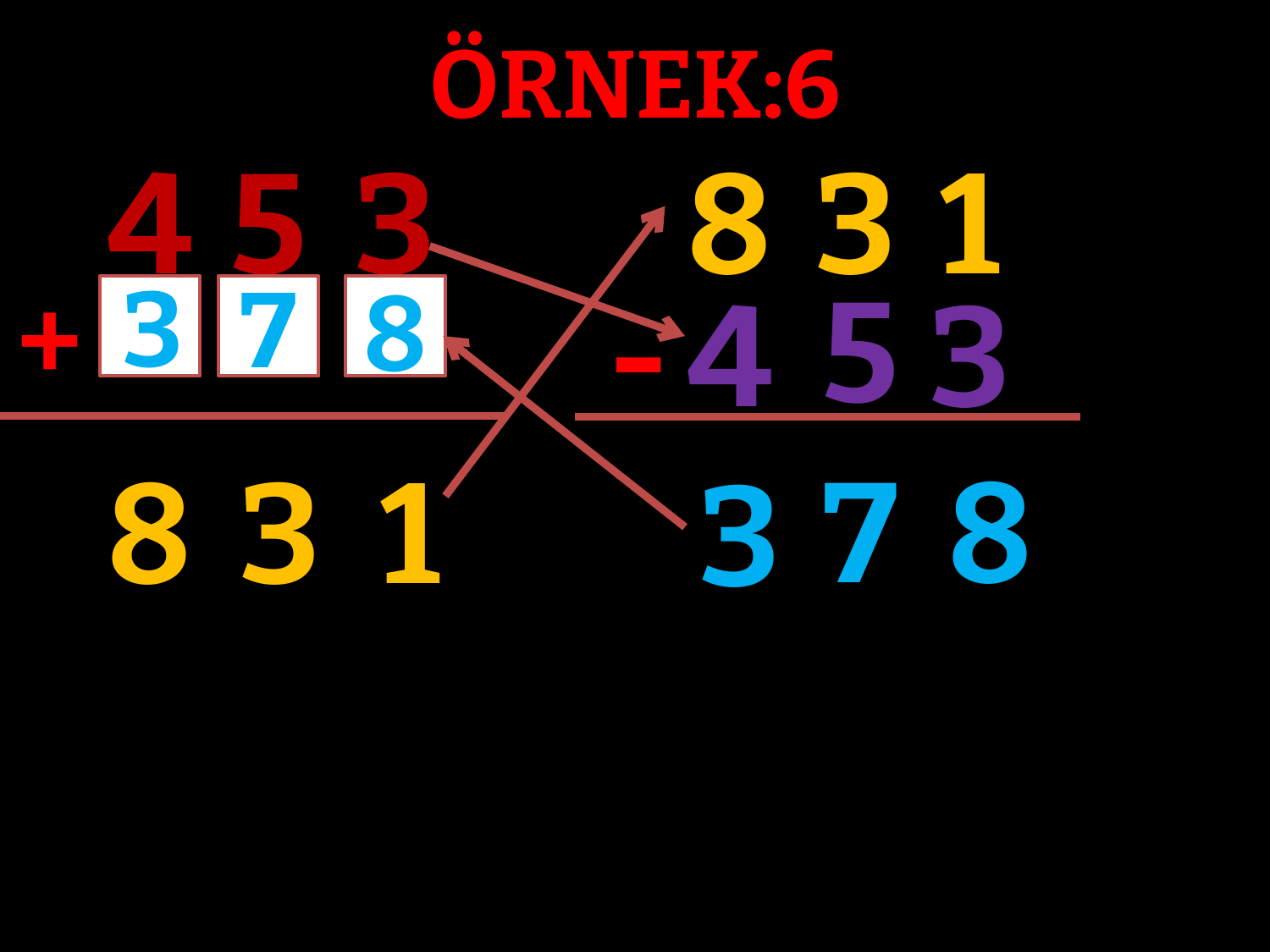

ÖRNEK:6
1
3
8
3
4
5
3
5
7
8
+
4
-
3

7
8
1
8
3
3